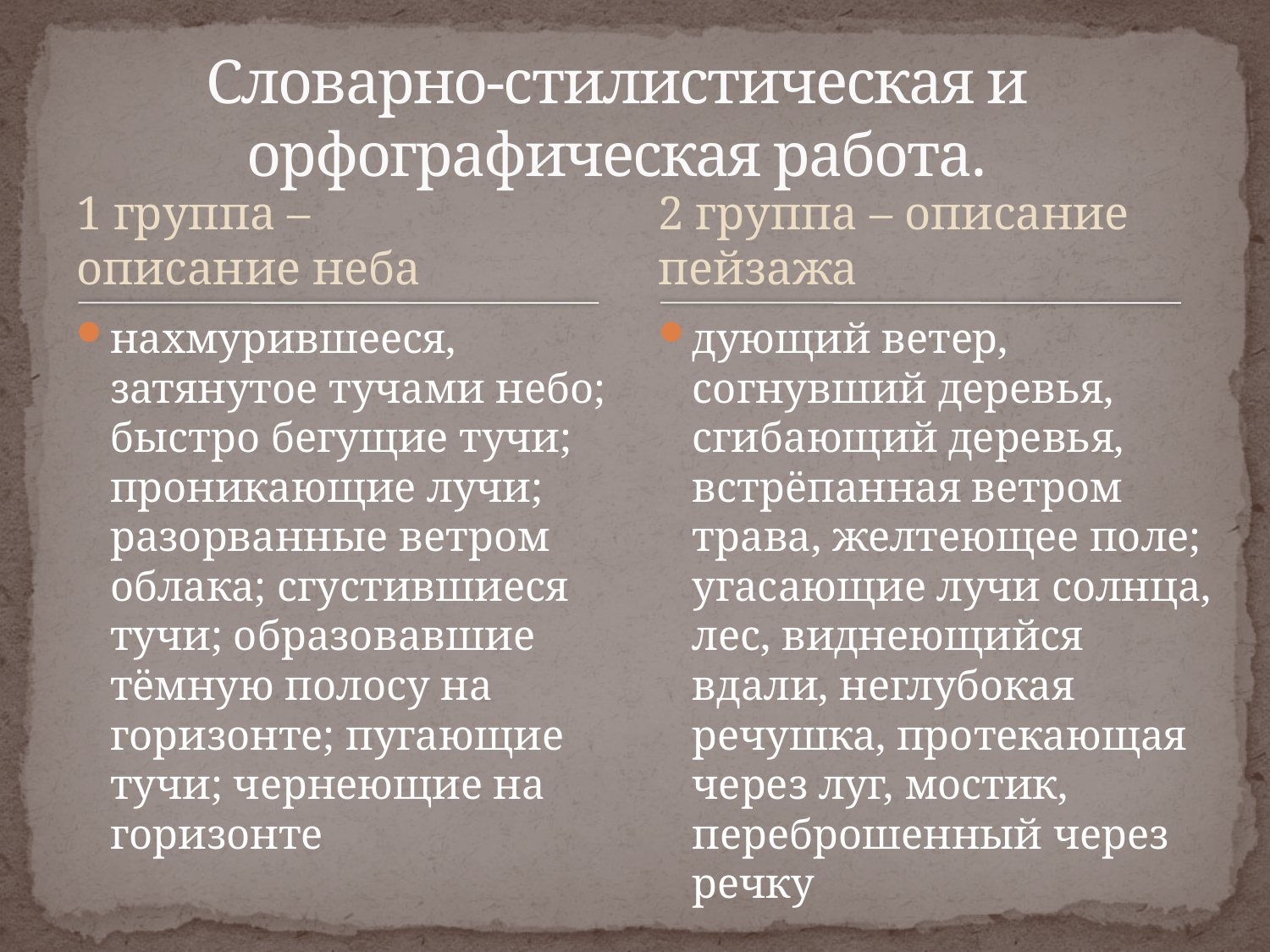

# Словарно-стилистическая и орфографическая работа.
1 группа – описание неба
2 группа – описание пейзажа
нахмурившееся, затянутое тучами небо; быстро бегущие тучи; проникающие лучи; разорванные ветром облака; сгустившиеся тучи; образовавшие тёмную полосу на горизонте; пугающие тучи; чернеющие на горизонте
дующий ветер, согнувший деревья, сгибающий деревья, встрёпанная ветром трава, желтеющее поле; угасающие лучи солнца, лес, виднеющийся вдали, неглубокая речушка, протекающая через луг, мостик, переброшенный через речку